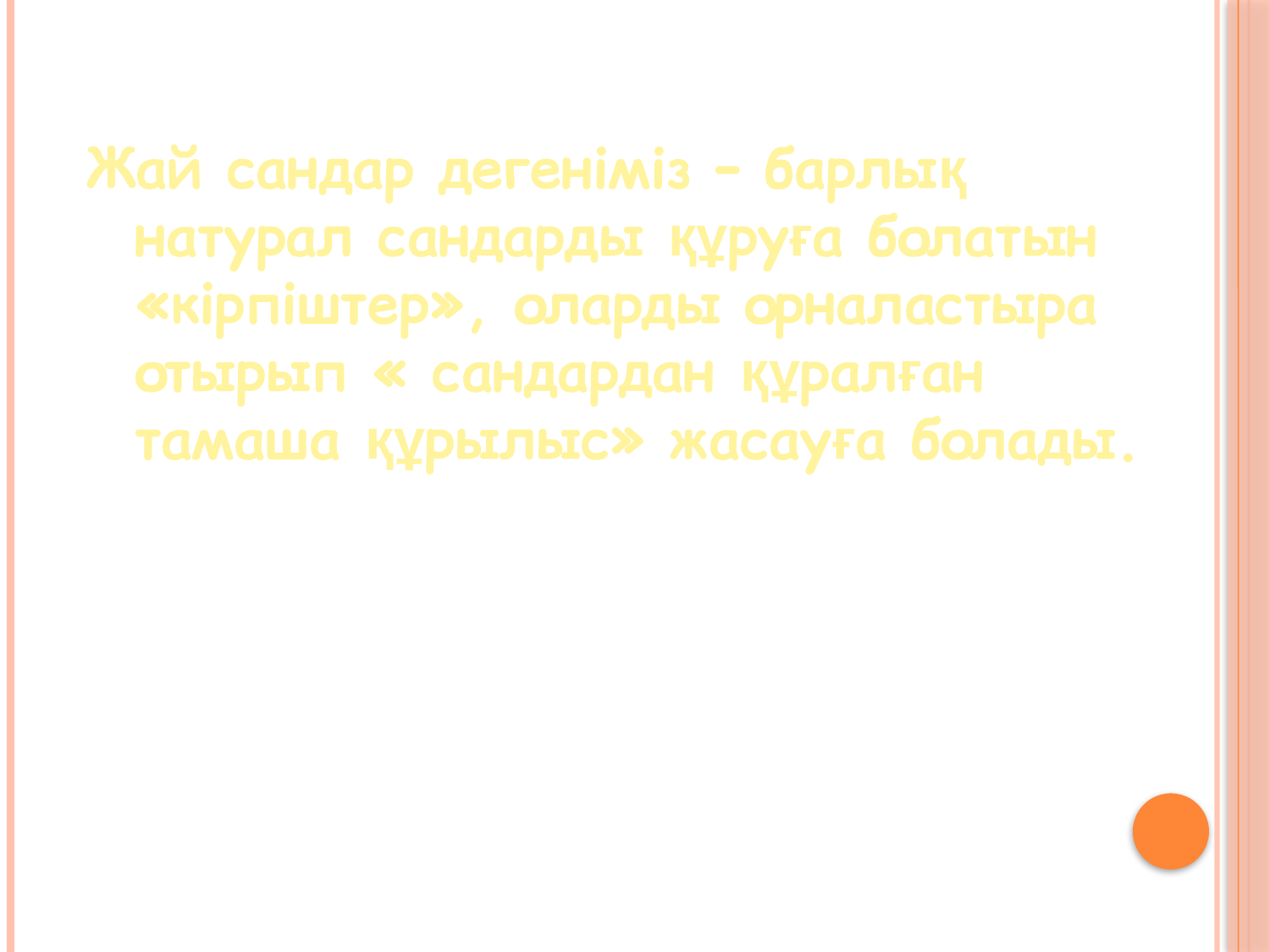

Жай сандар дегеніміз – барлық натурал сандарды құруға болатын «кірпіштер», оларды орналастыра отырып « сандардан құралған тамаша құрылыс» жасауға болады.